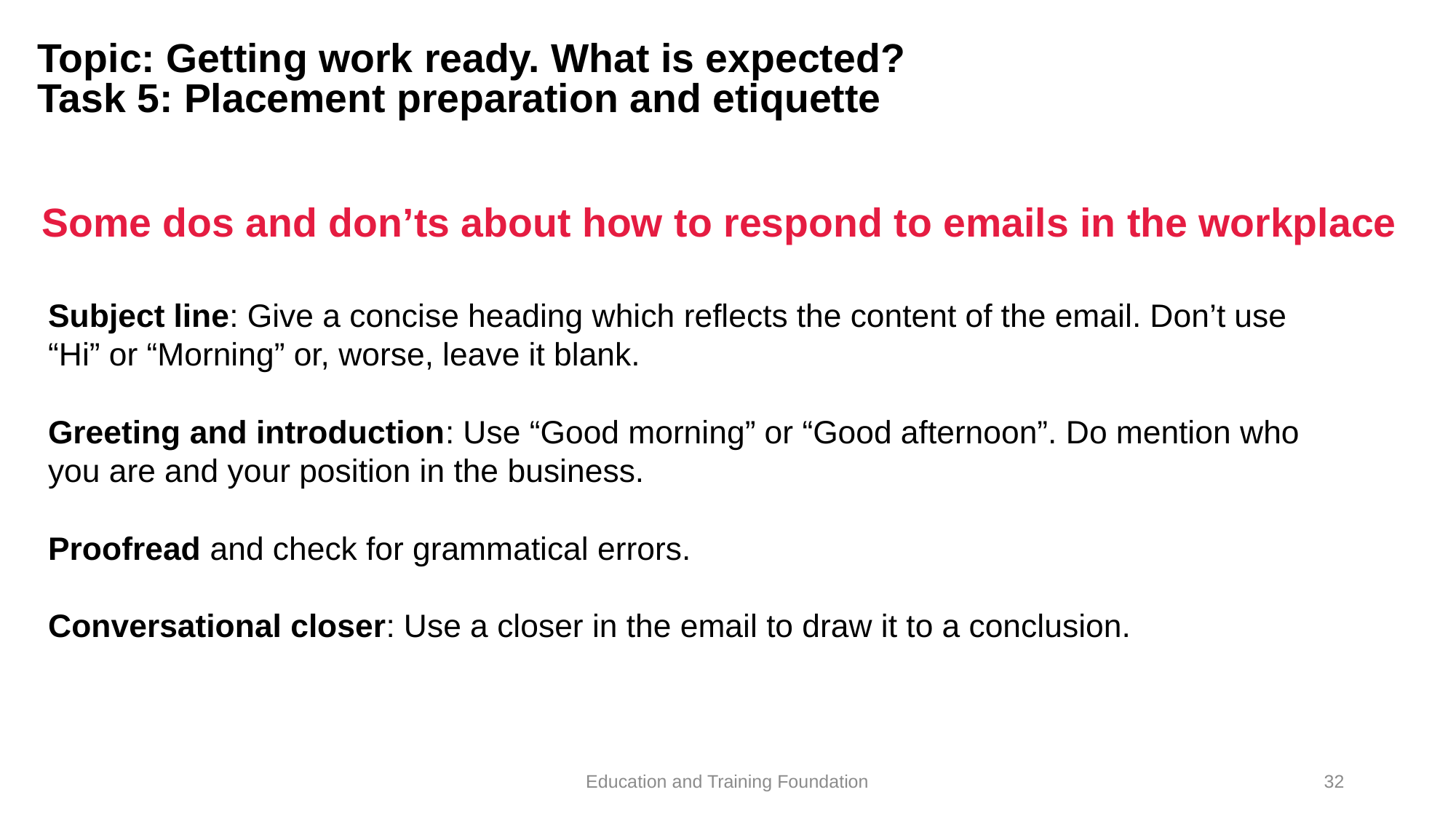

# Topic: Getting work ready. What is expected? Task 5: Placement preparation and etiquette
Some dos and don’ts about how to respond to emails in the workplace
Subject line: Give a concise heading which reflects the content of the email. Don’t use “Hi” or “Morning” or, worse, leave it blank.

Greeting and introduction: Use “Good morning” or “Good afternoon”. Do mention who you are and your position in the business.

Proofread and check for grammatical errors.

Conversational closer: Use a closer in the email to draw it to a conclusion.

Education and Training Foundation
32